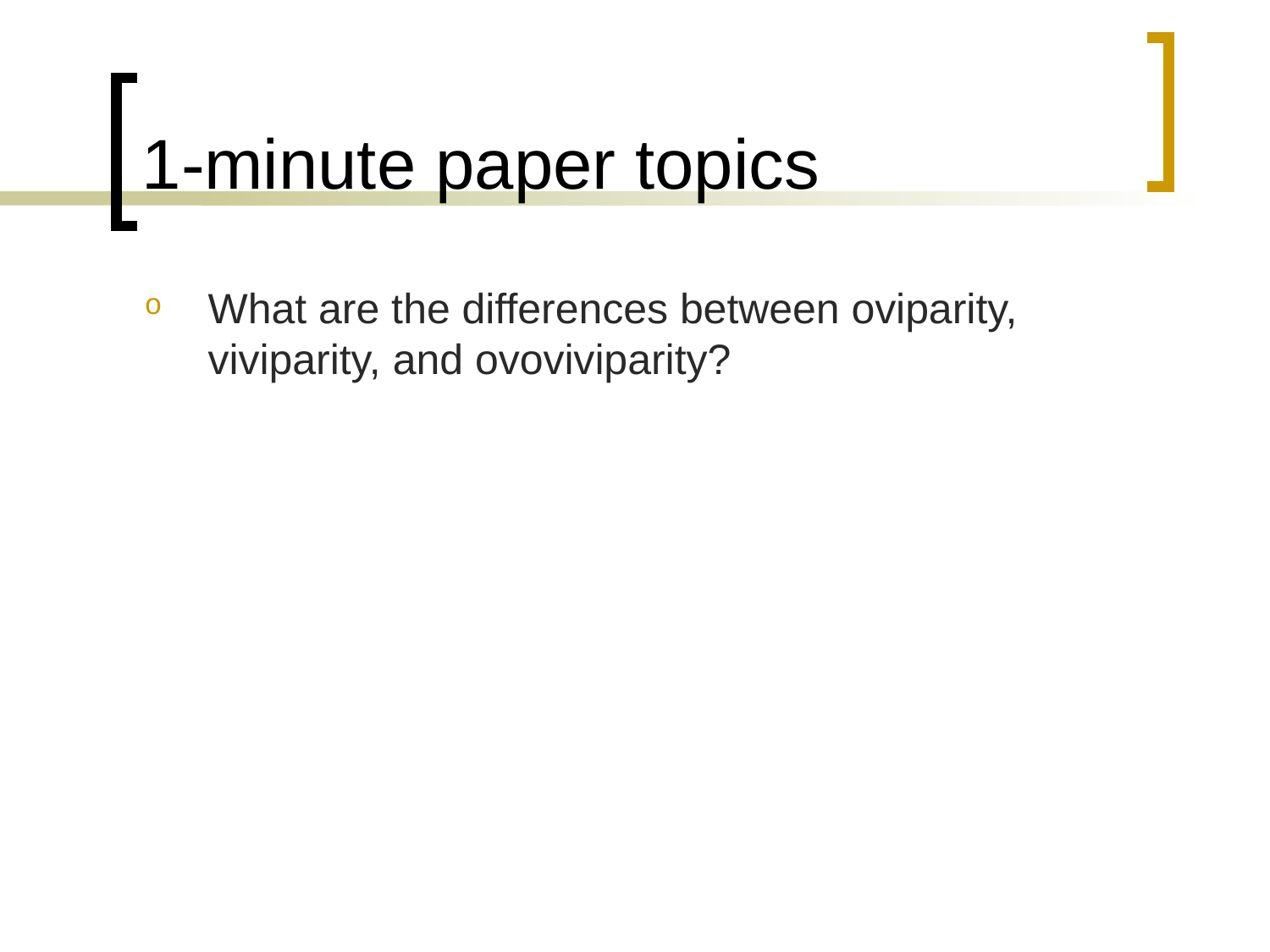

# 1-minute paper topics
What are the differences between oviparity, viviparity, and ovoviviparity?